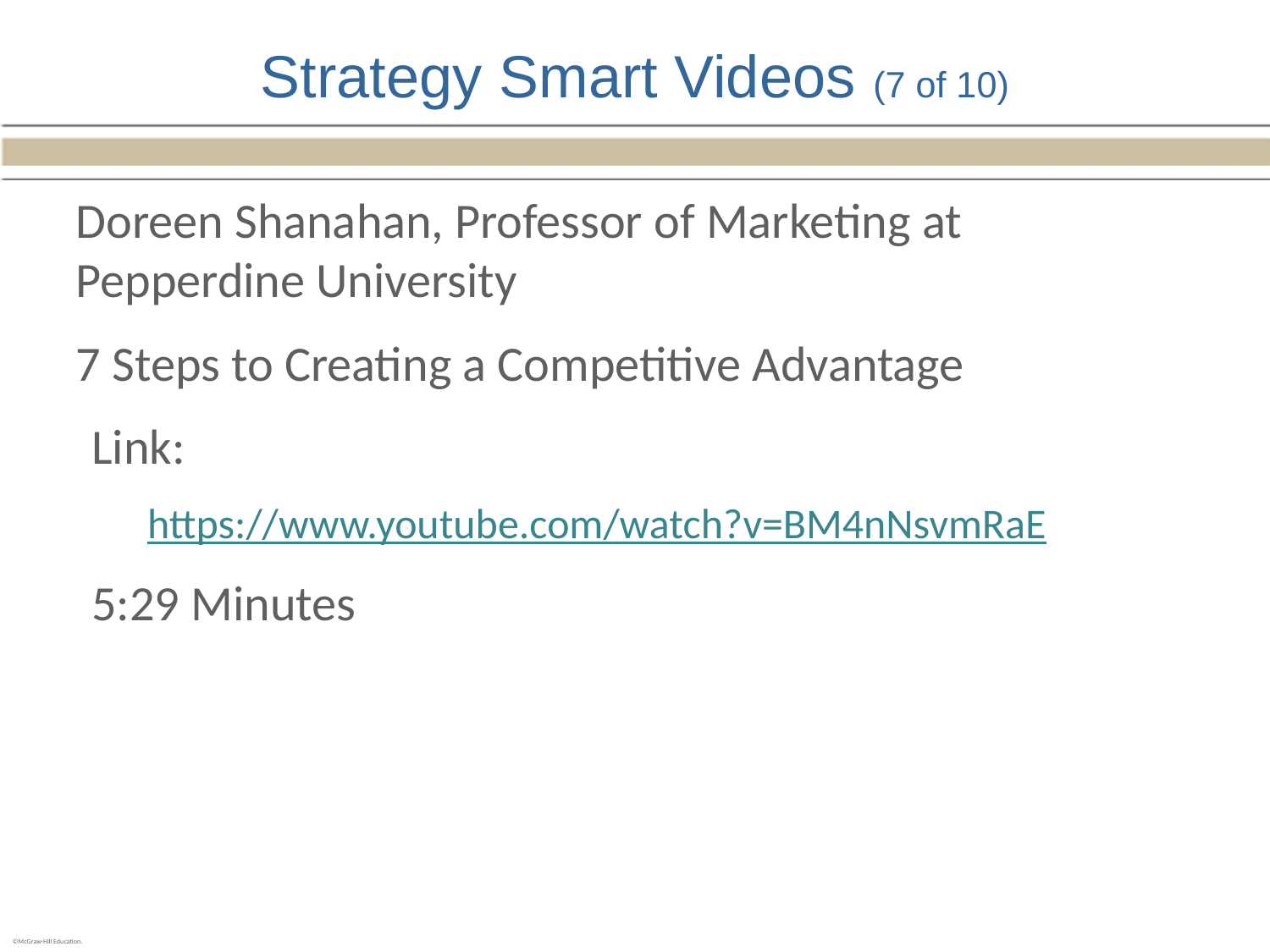

# Strategy Smart Videos (7 of 10)
Doreen Shanahan, Professor of Marketing at Pepperdine University
7 Steps to Creating a Competitive Advantage
Link:
https://www.youtube.com/watch?v=BM4nNsvmRaE
5:29 Minutes